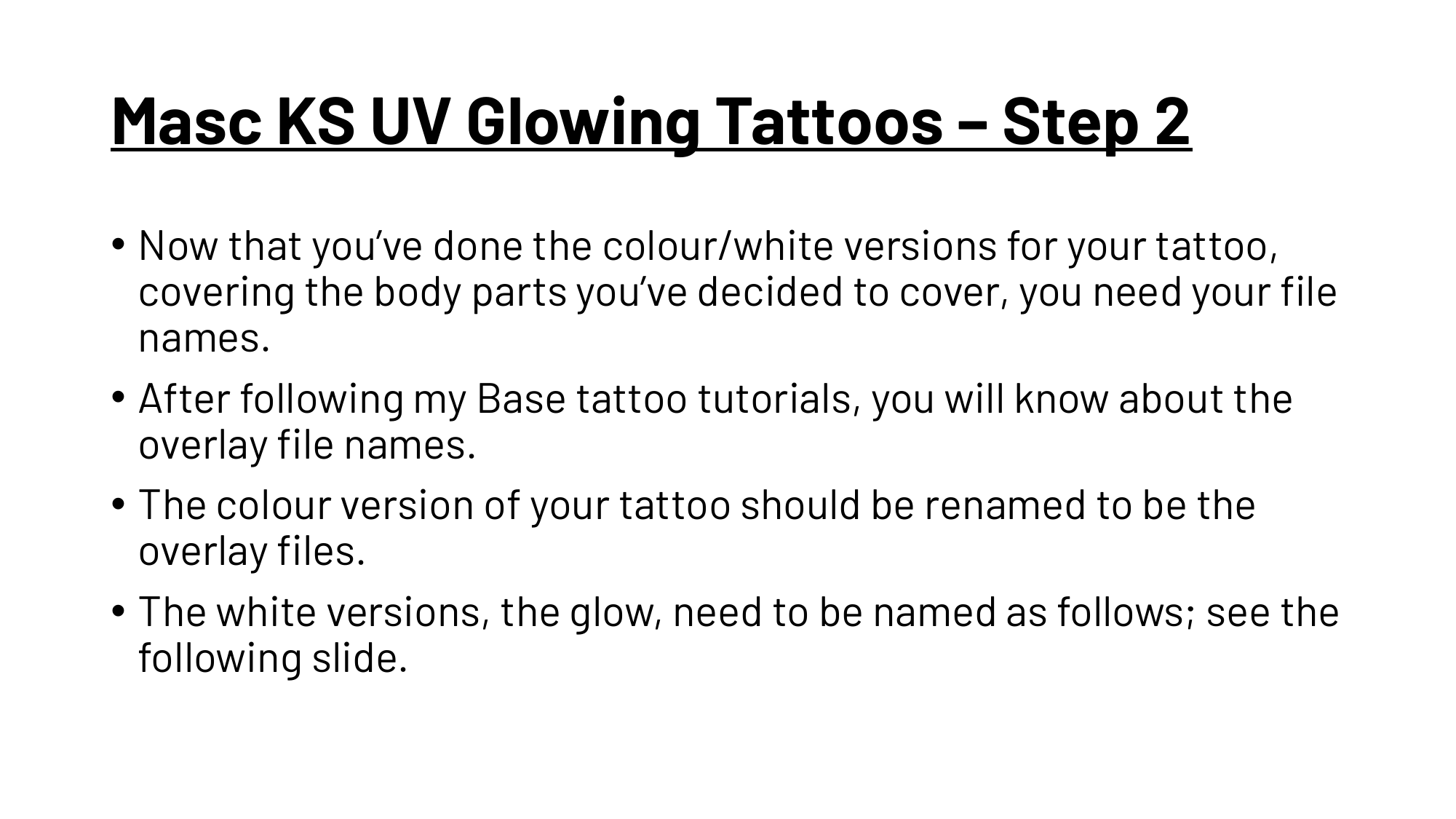

# Masc KS UV Glowing Tattoos – Step 2
Now that you’ve done the colour/white versions for your tattoo, covering the body parts you’ve decided to cover, you need your file names.
After following my Base tattoo tutorials, you will know about the overlay file names.
The colour version of your tattoo should be renamed to be the overlay files.
The white versions, the glow, need to be named as follows; see the following slide.